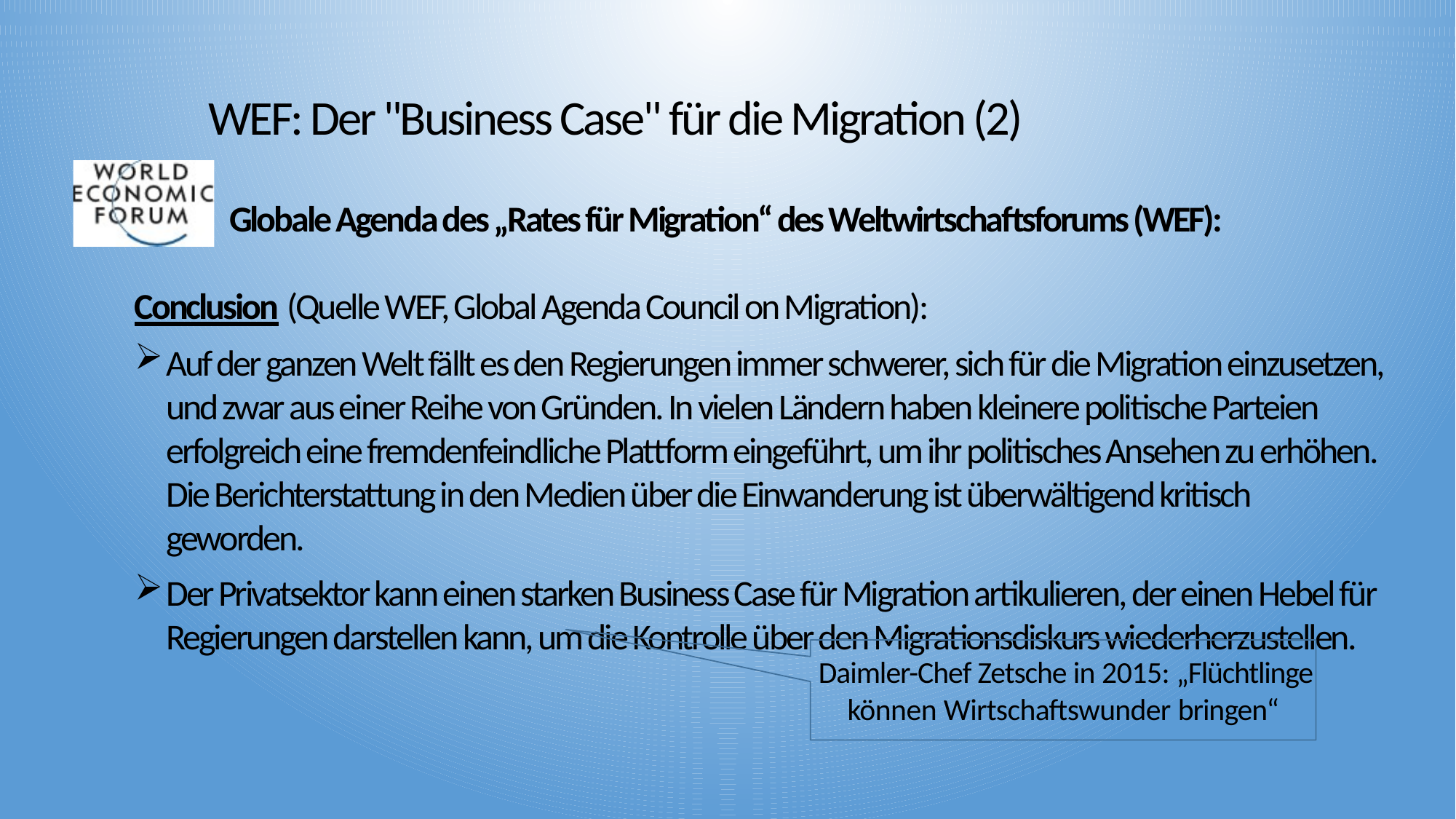

# WEF: Der "Business Case" für die Migration (2)

Globale Agenda des „Rates für Migration“ des Weltwirtschaftsforums (WEF):

Conclusion (Quelle WEF, Global Agenda Council on Migration):
Auf der ganzen Welt fällt es den Regierungen immer schwerer, sich für die Migration einzusetzen, und zwar aus einer Reihe von Gründen. In vielen Ländern haben kleinere politische Parteien erfolgreich eine fremdenfeindliche Plattform eingeführt, um ihr politisches Ansehen zu erhöhen. Die Berichterstattung in den Medien über die Einwanderung ist überwältigend kritisch geworden.
Der Privatsektor kann einen starken Business Case für Migration artikulieren, der einen Hebel für Regierungen darstellen kann, um die Kontrolle über den Migrationsdiskurs wiederherzustellen.

Daimler-Chef Zetsche in 2015: „Flüchtlinge  können Wirtschaftswunder bringen“